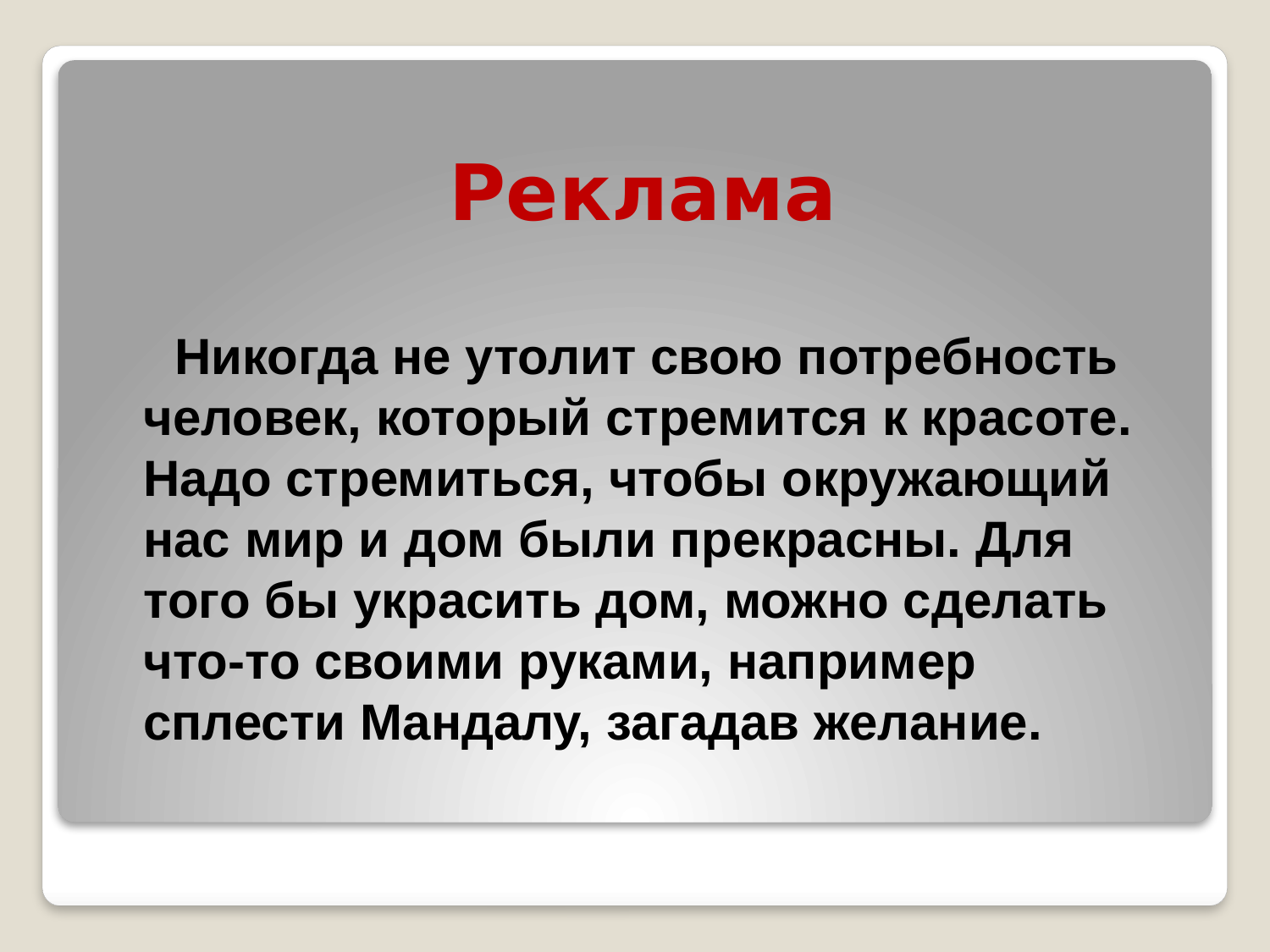

# Реклама

    Никогда не утолит свою потребность человек, который стремится к красоте. Надо стремиться, чтобы окружающий нас мир и дом были прекрасны. Для того бы украсить дом, можно сделать что-то своими руками, например сплести Мандалу, загадав желание.